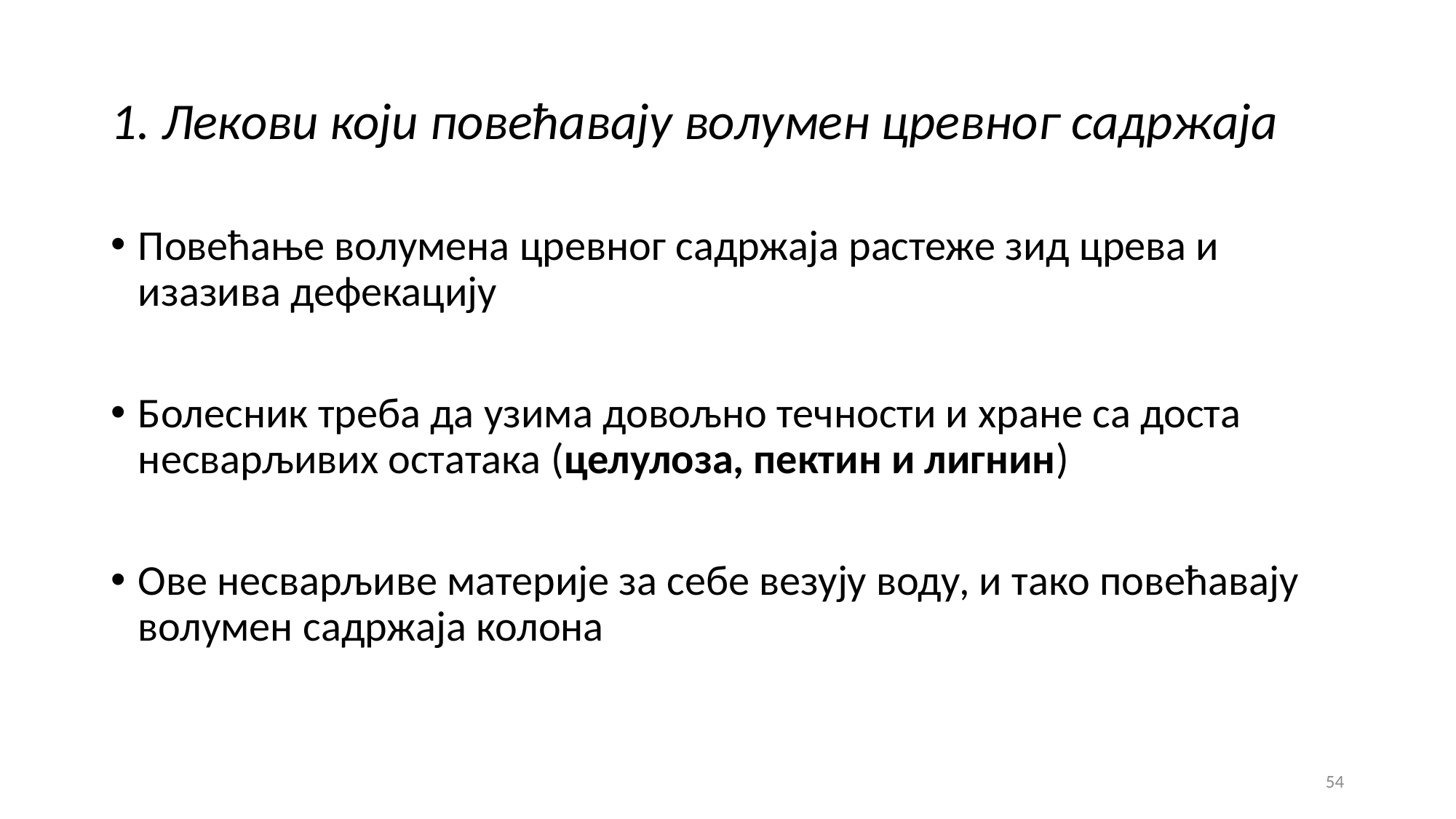

# 1. Лекови који повећавају волумен цревног садржаја
Повећање волумена цревног садржаја растеже зид црева и изазива дефекацију

Болесник треба да узима довољно течности и хране са доста несварљивих остатака (целулоза, пектин и лигнин)

Ове несварљиве материје за себе везују воду, и тако повећавају волумен садржаја колона
54